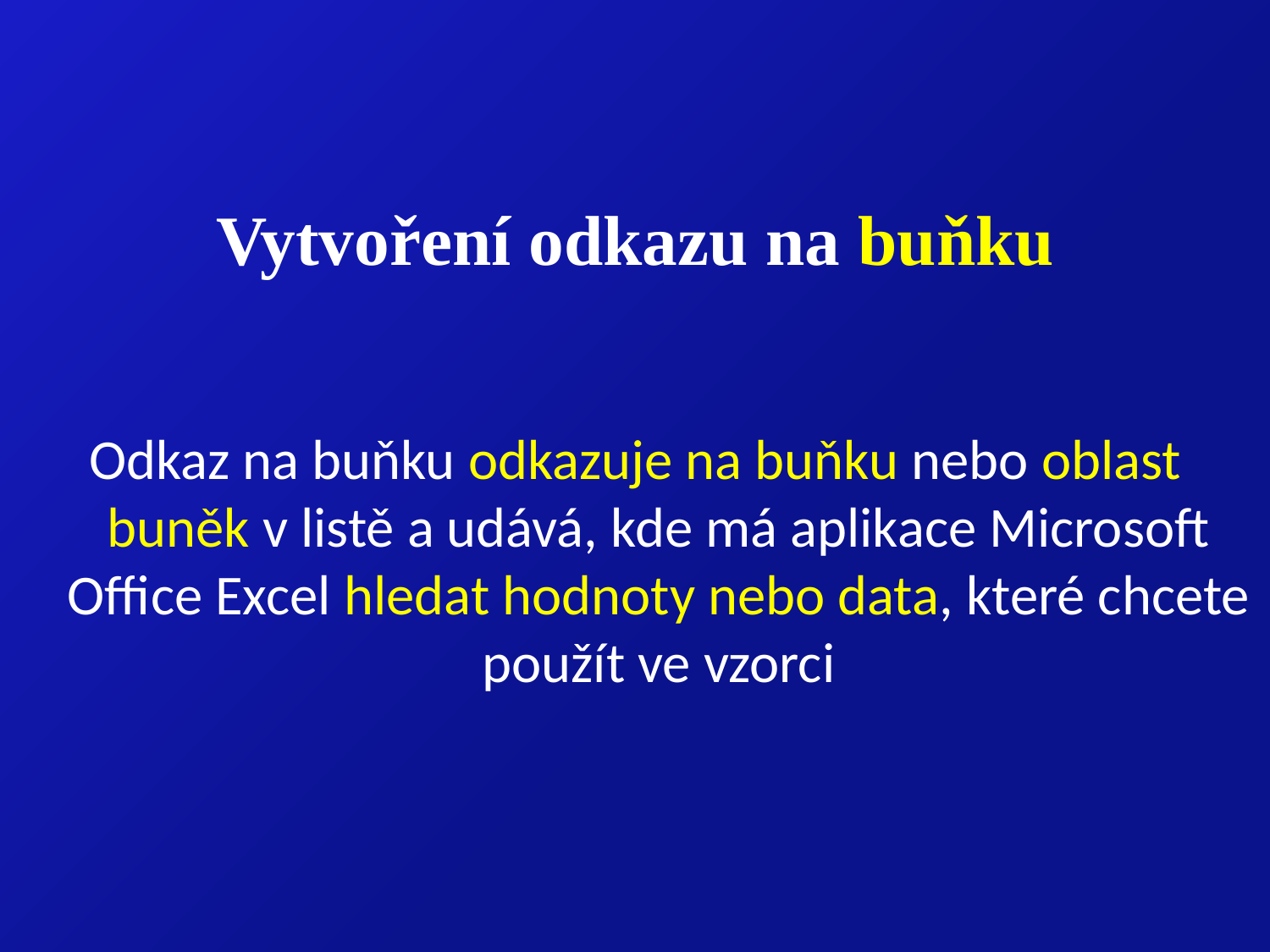

Vytvoření odkazu na buňku
Odkaz na buňku odkazuje na buňku nebo oblast buněk v listě a udává, kde má aplikace Microsoft Office Excel hledat hodnoty nebo data, které chcete použít ve vzorci